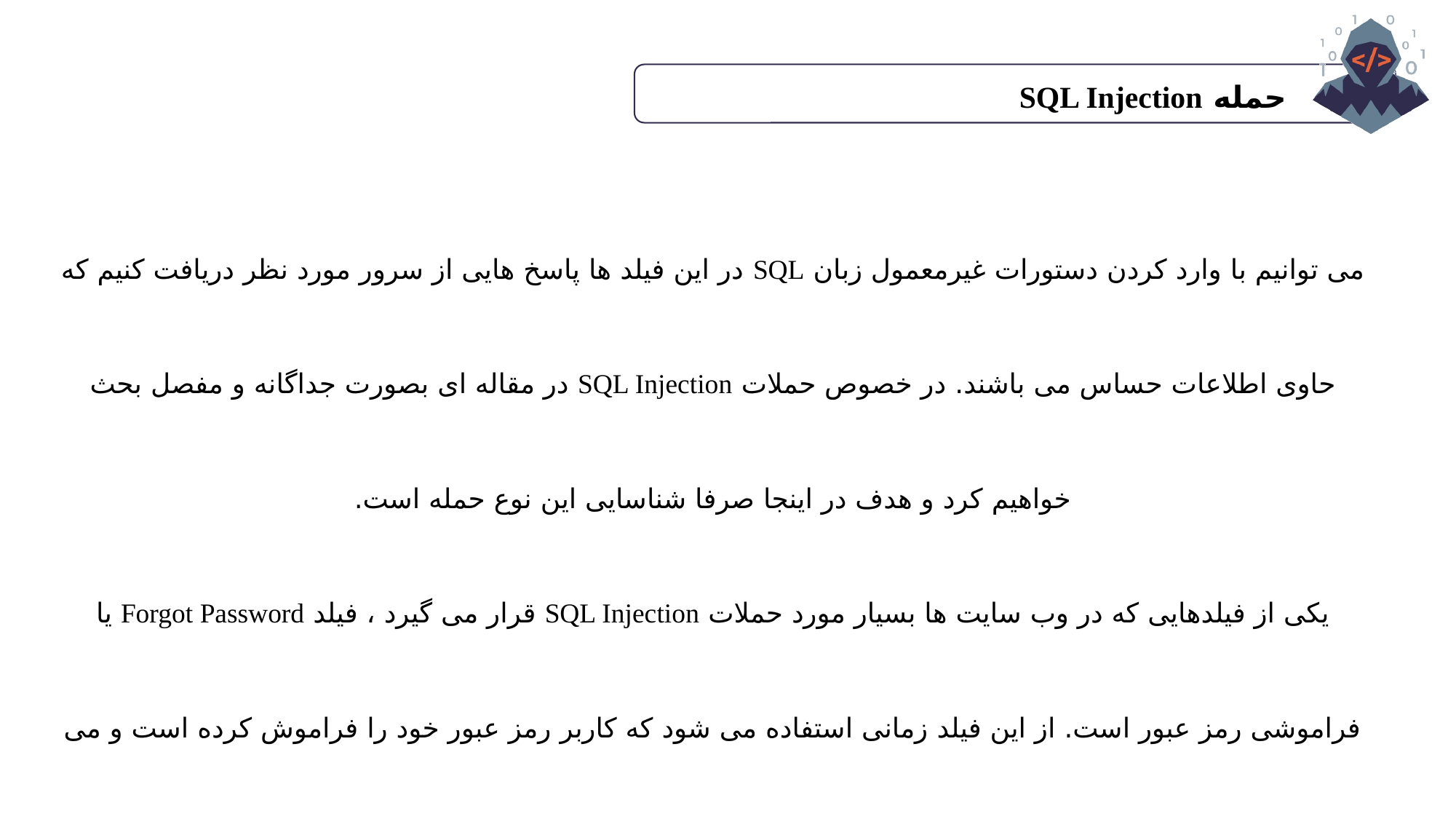

حمله SQL Injection
می توانیم با وارد کردن دستورات غیرمعمول زبان SQL در این فیلد ها پاسخ هایی از سرور مورد نظر دریافت کنیم که حاوی اطلاعات حساس می باشند. در خصوص حملات SQL Injection در مقاله ای بصورت جداگانه و مفصل بحث خواهیم کرد و هدف در اینجا صرفا شناسایی این نوع حمله است.
یکی از فیلدهایی که در وب سایت ها بسیار مورد حملات SQL Injection قرار می گیرد ، فیلد Forgot Password یا فراموشی رمز عبور است. از این فیلد زمانی استفاده می شود که کاربر رمز عبور خود را فراموش کرده است و می خواهد با وارد کردن ایمیل خود ، رمز عبور را بازیابی کند تا بتواند مجددا وارد وب سایت بشود. فرض را بر این بگیرید که یک هکر در این فیلد یک ایمیل با قالب نادرست را وارد می کند .